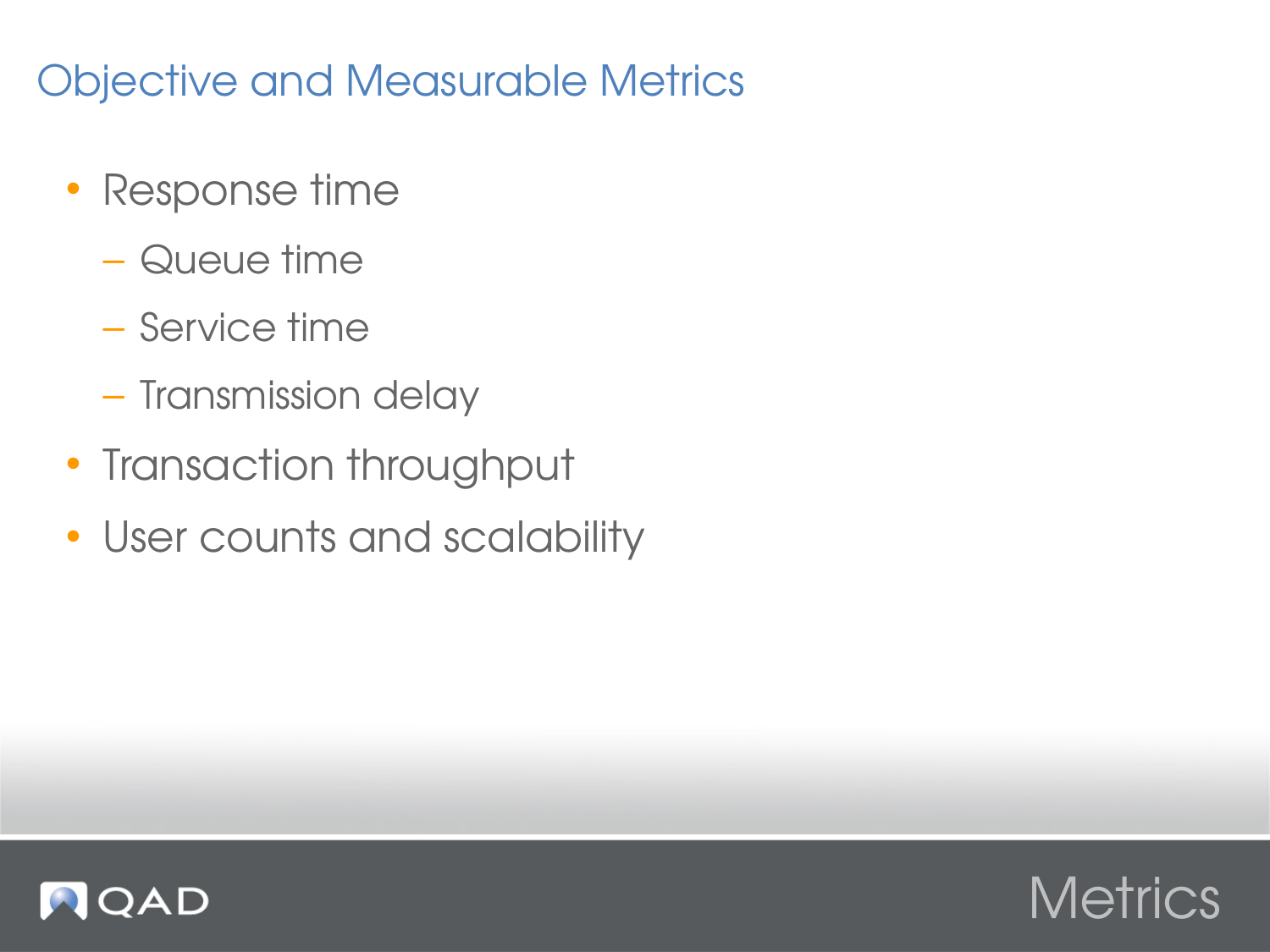

Objective and Measurable Metrics
Response time
Queue time
Service time
Transmission delay
Transaction throughput
User counts and scalability

# Metrics